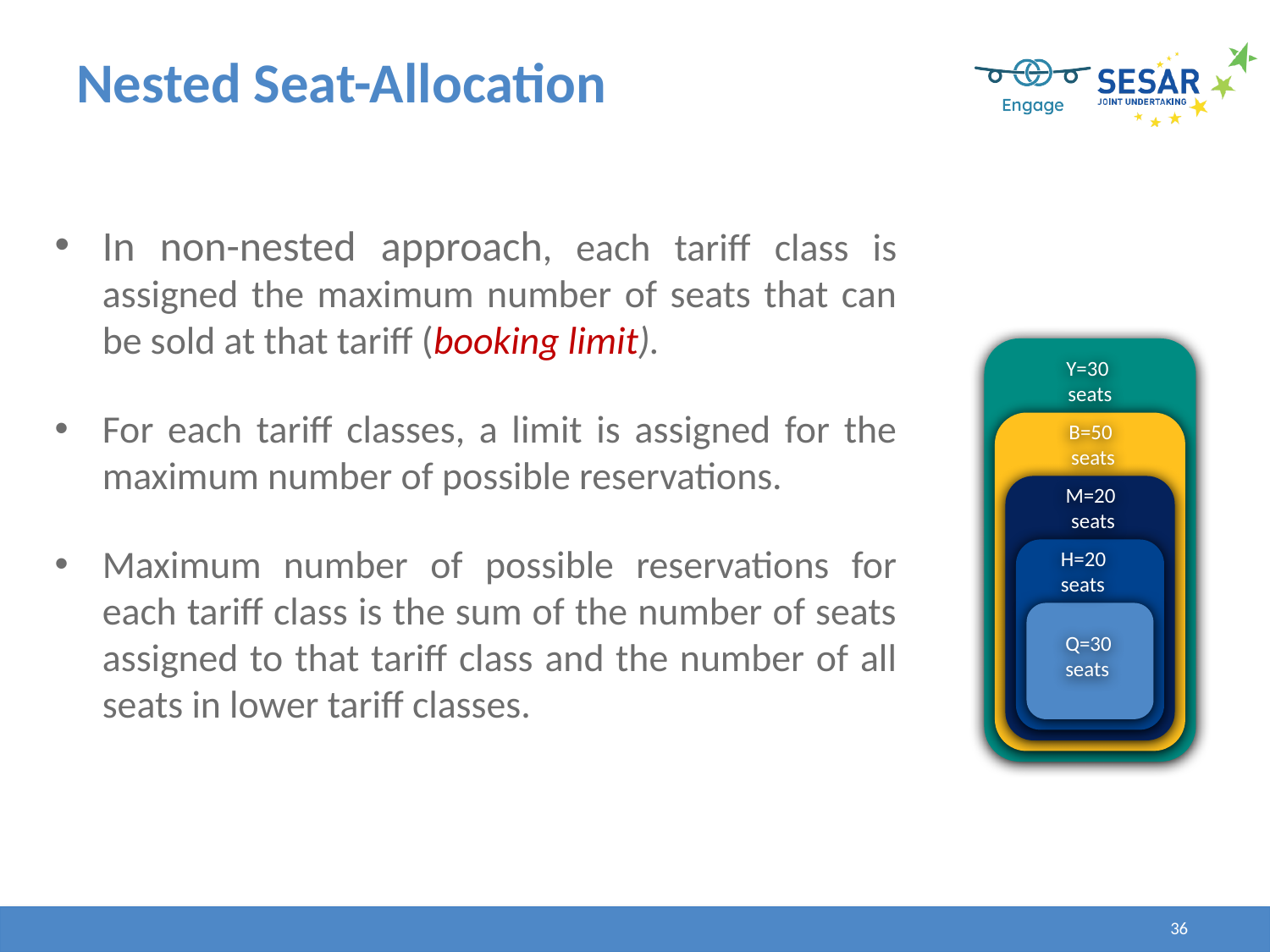

# Nested Seat-Allocation
In non-nested approach, each tariff class is assigned the maximum number of seats that can be sold at that tariff (booking limit).
For each tariff classes, a limit is assigned for the maximum number of possible reservations.
Maximum number of possible reservations for each tariff class is the sum of the number of seats assigned to that tariff class and the number of all seats in lower tariff classes.

Y=30
seats

B=50
seats

M=20
seats

H=20
seats

Q=30
seats
36